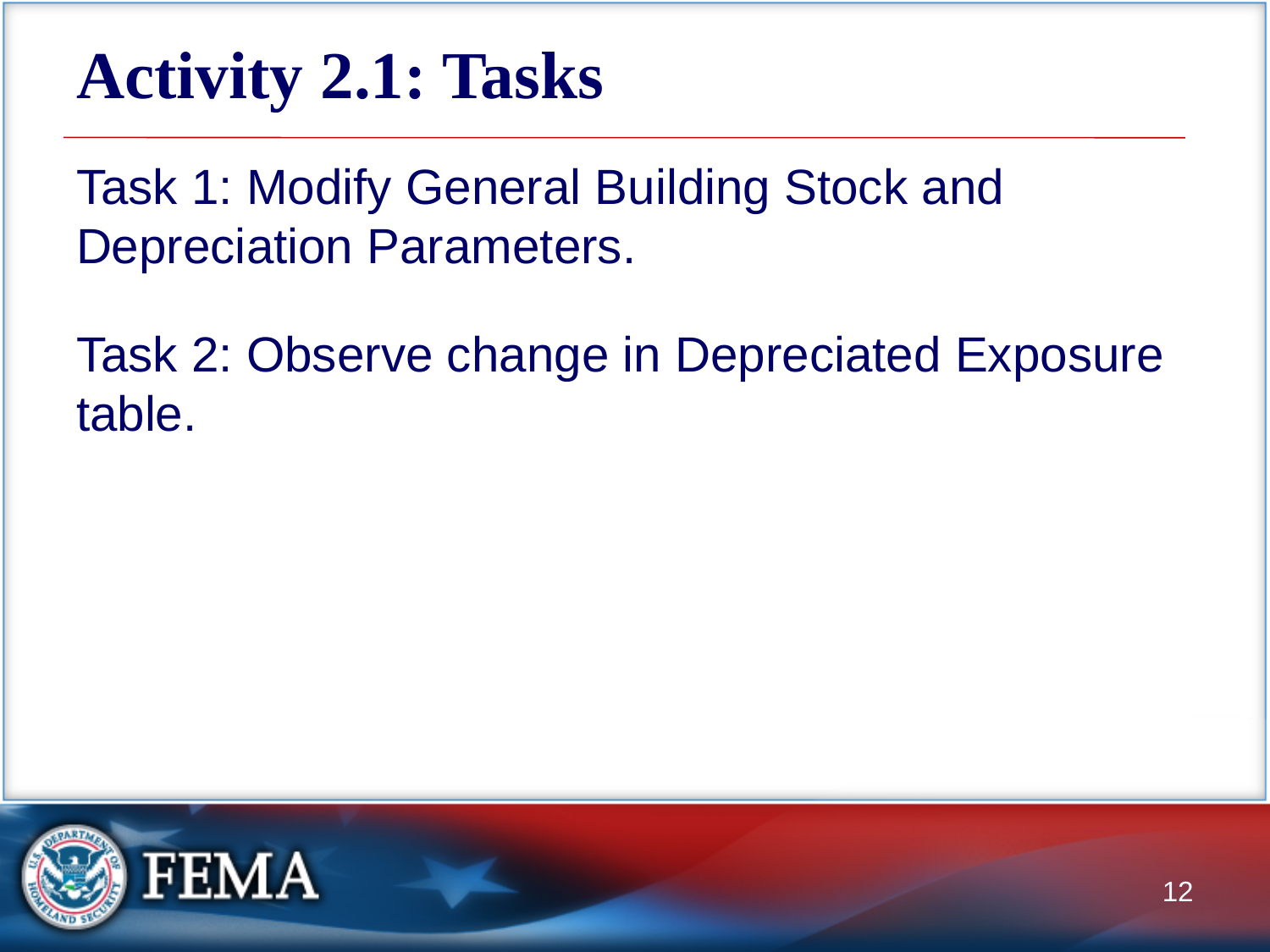

# Activity 2.1: Tasks
Task 1: Modify General Building Stock and Depreciation Parameters.
Task 2: Observe change in Depreciated Exposure table.
12